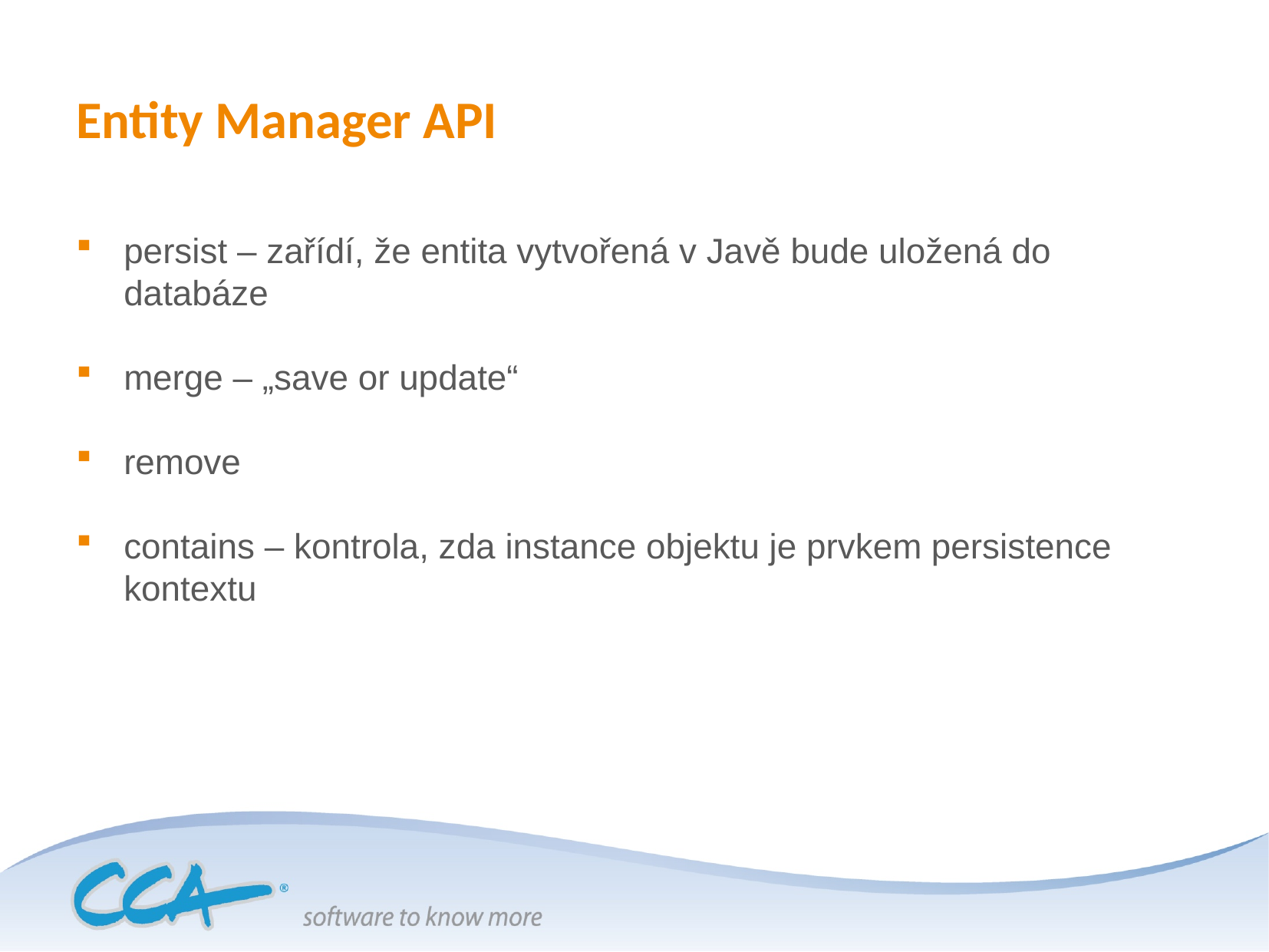

# Entity Manager API
persist – zařídí, že entita vytvořená v Javě bude uložená do databáze
merge – „save or update“
remove
contains – kontrola, zda instance objektu je prvkem persistence kontextu